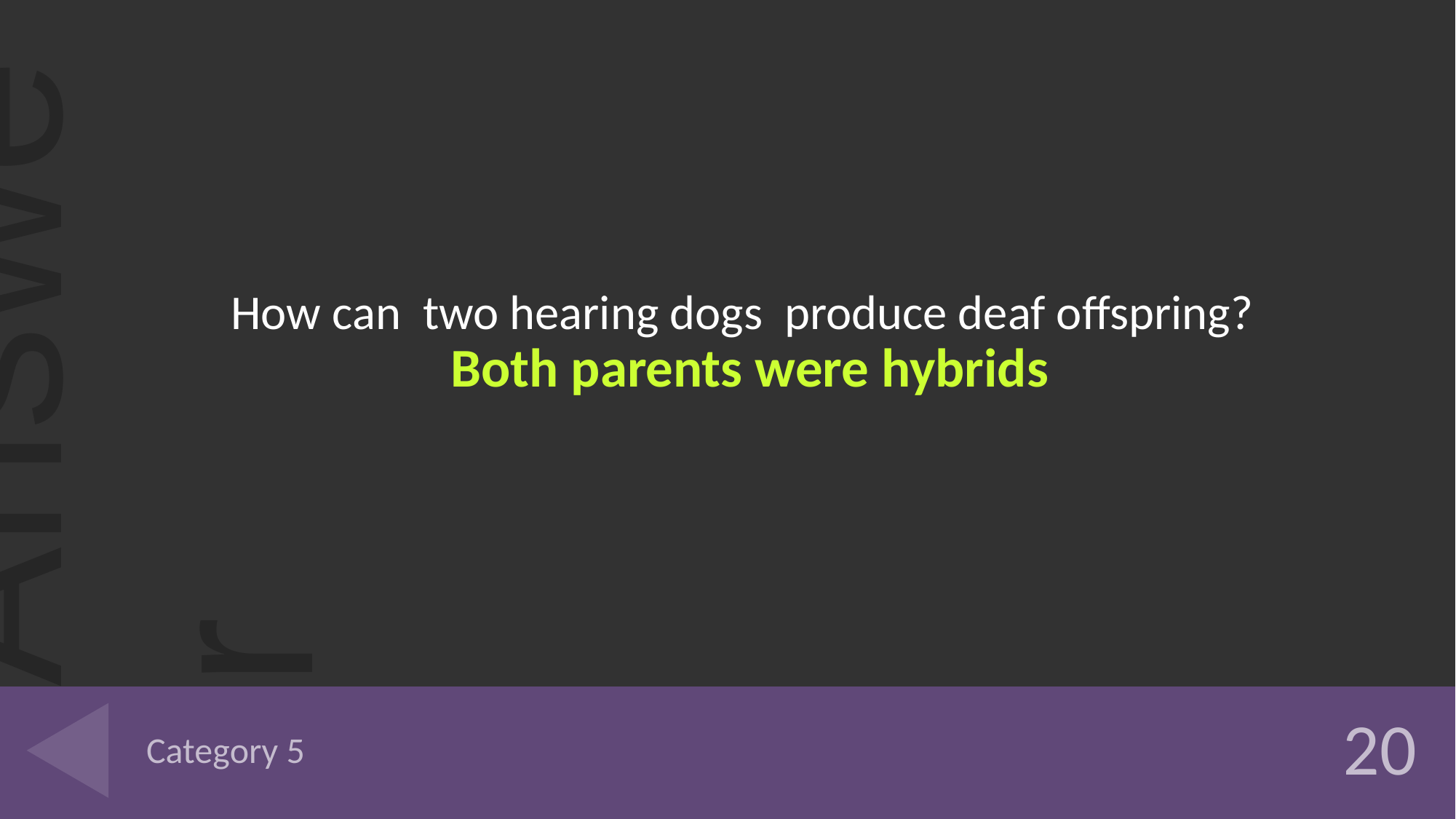

How can  two hearing dogs  produce deaf offspring?
Both parents were hybrids
# Category 5
20